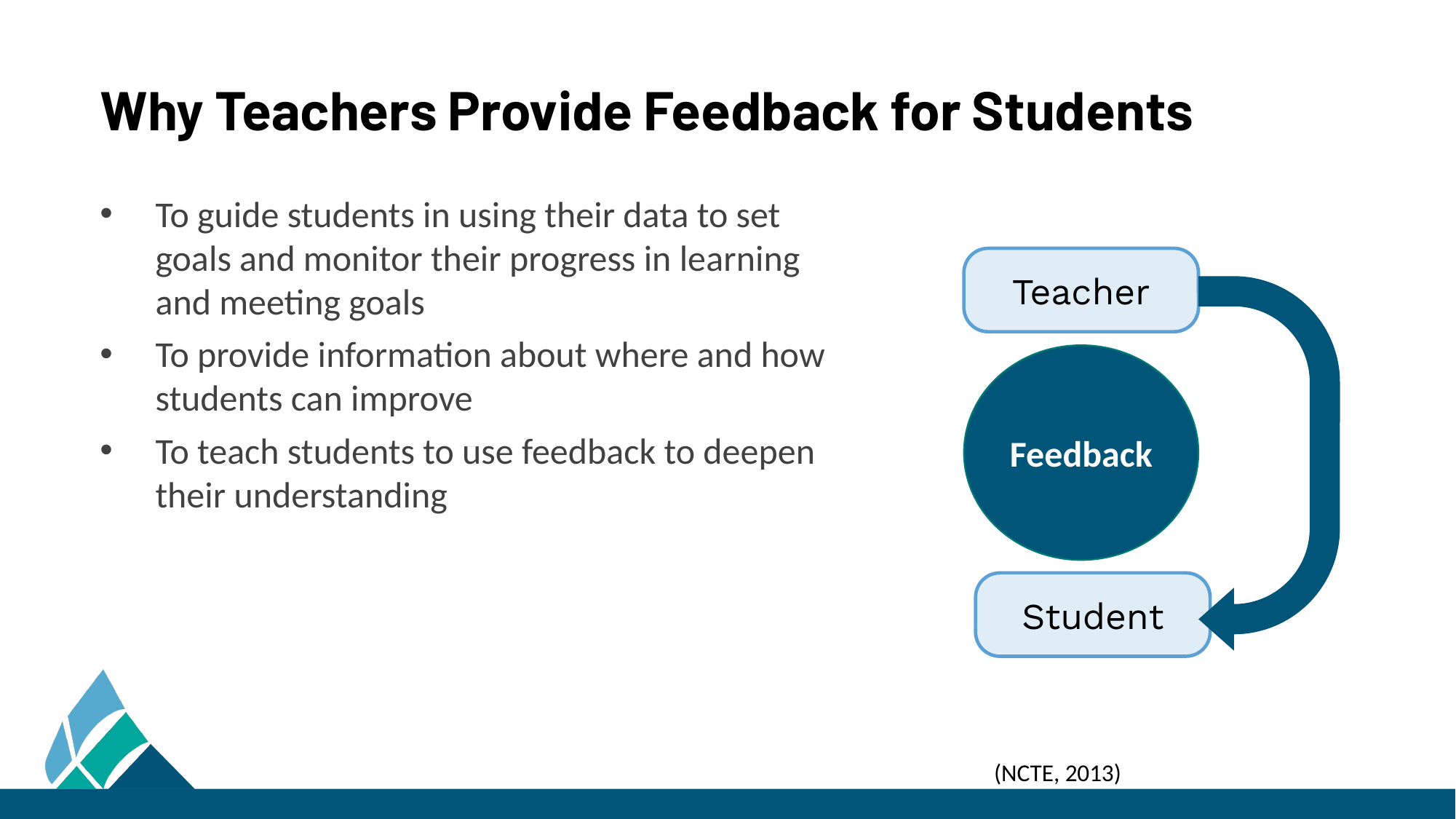

# Why Teachers Provide Feedback for Students
To guide students in using their data to set goals and monitor their progress in learning and meeting goals
To provide information about where and how students can improve
To teach students to use feedback to deepen their understanding
Teacher
Feedback

Student
(NCTE, 2013)